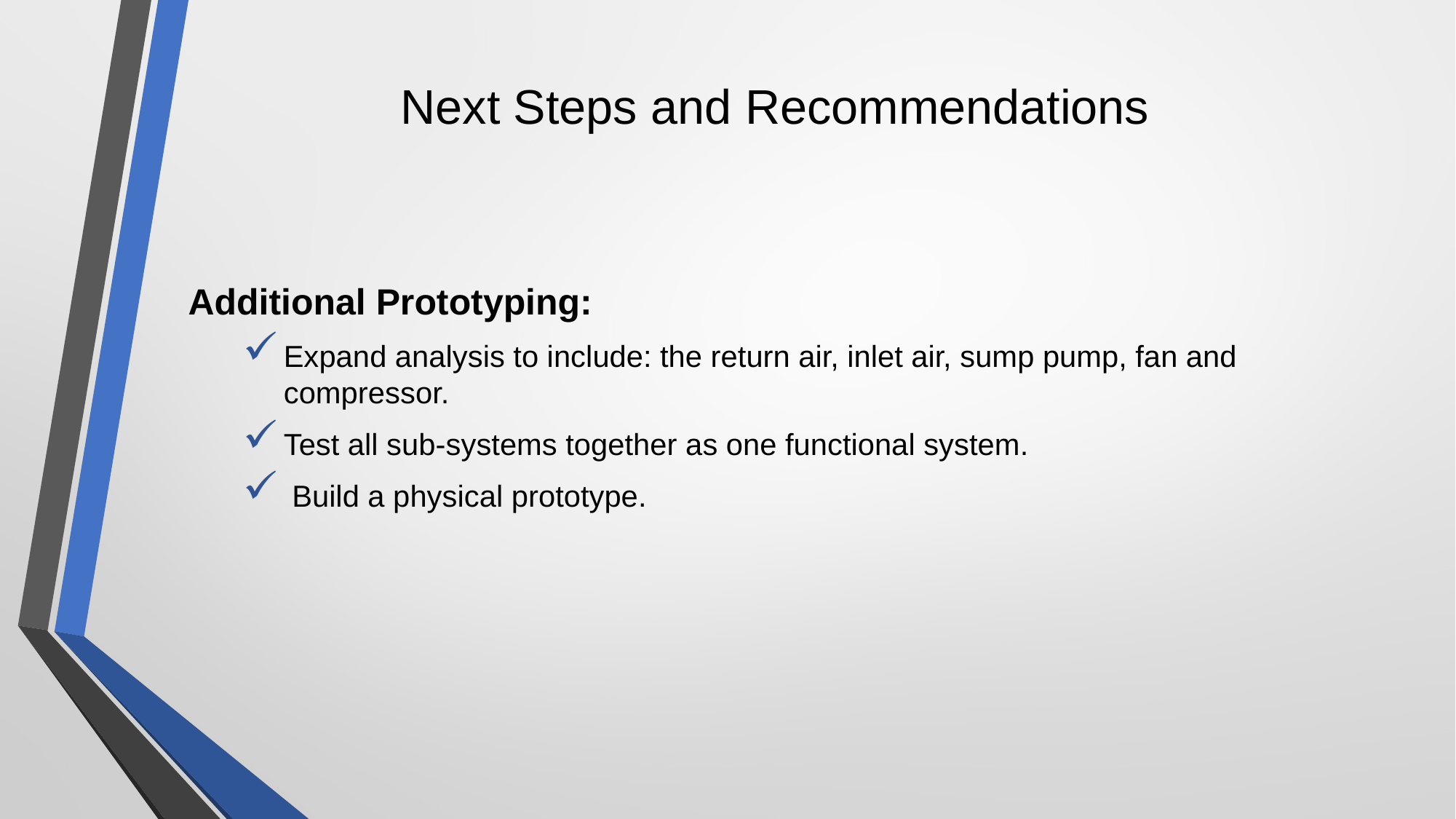

# Next Steps and Recommendations
Additional Prototyping:
Expand analysis to include: the return air, inlet air, sump pump, fan and compressor.
Test all sub-systems together as one functional system.
 Build a physical prototype.